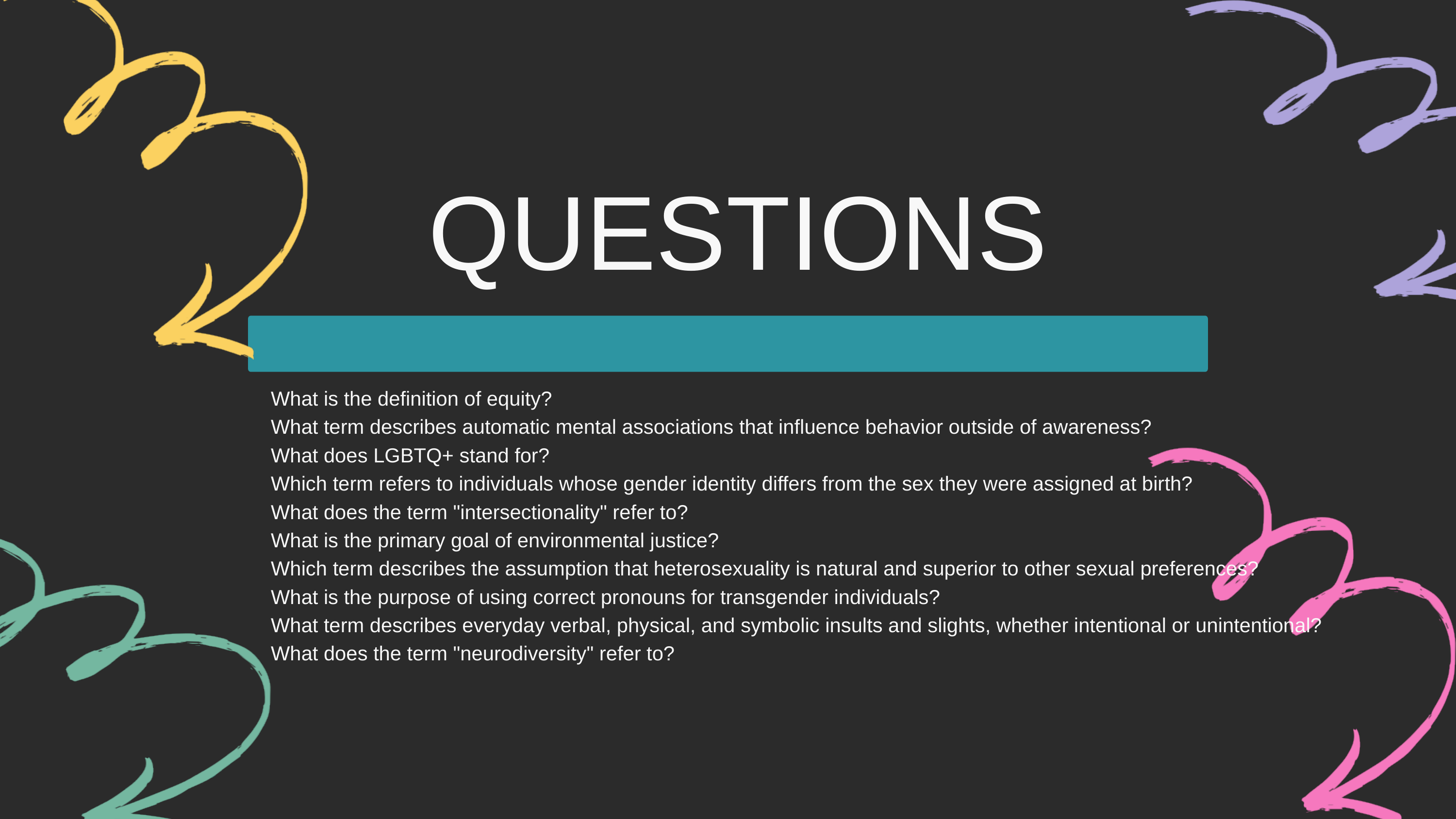

QUESTIONS

What is the definition of equity?
What term describes automatic mental associations that influence behavior outside of awareness?
What does LGBTQ+ stand for?
Which term refers to individuals whose gender identity differs from the sex they were assigned at birth?
What does the term "intersectionality" refer to?
What is the primary goal of environmental justice?
Which term describes the assumption that heterosexuality is natural and superior to other sexual preferences?
What is the purpose of using correct pronouns for transgender individuals?
What term describes everyday verbal, physical, and symbolic insults and slights, whether intentional or unintentional?
What does the term "neurodiversity" refer to?